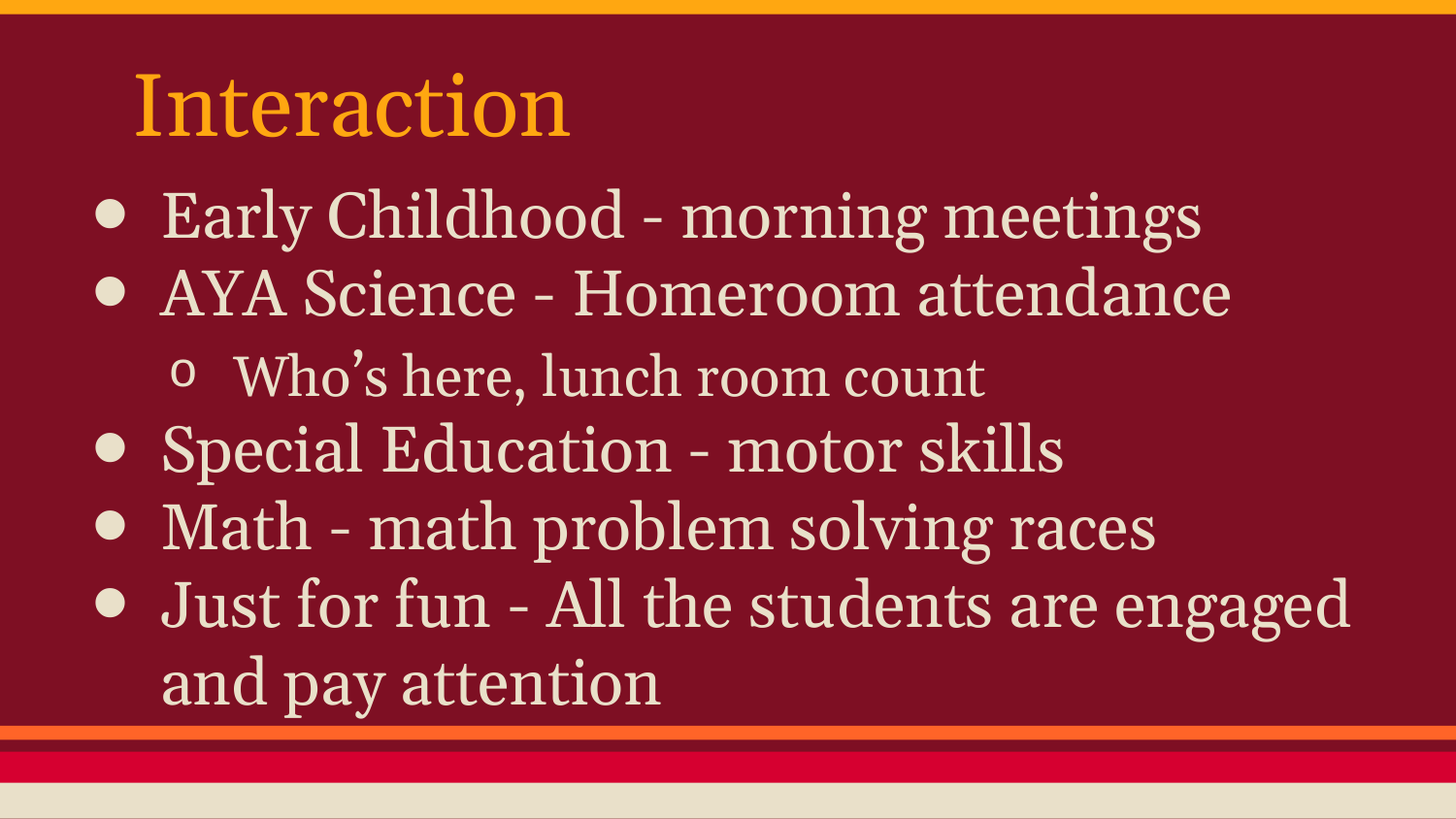

# Interaction
Early Childhood - morning meetings
AYA Science - Homeroom attendance
Who’s here, lunch room count
Special Education - motor skills
Math - math problem solving races
Just for fun - All the students are engaged and pay attention